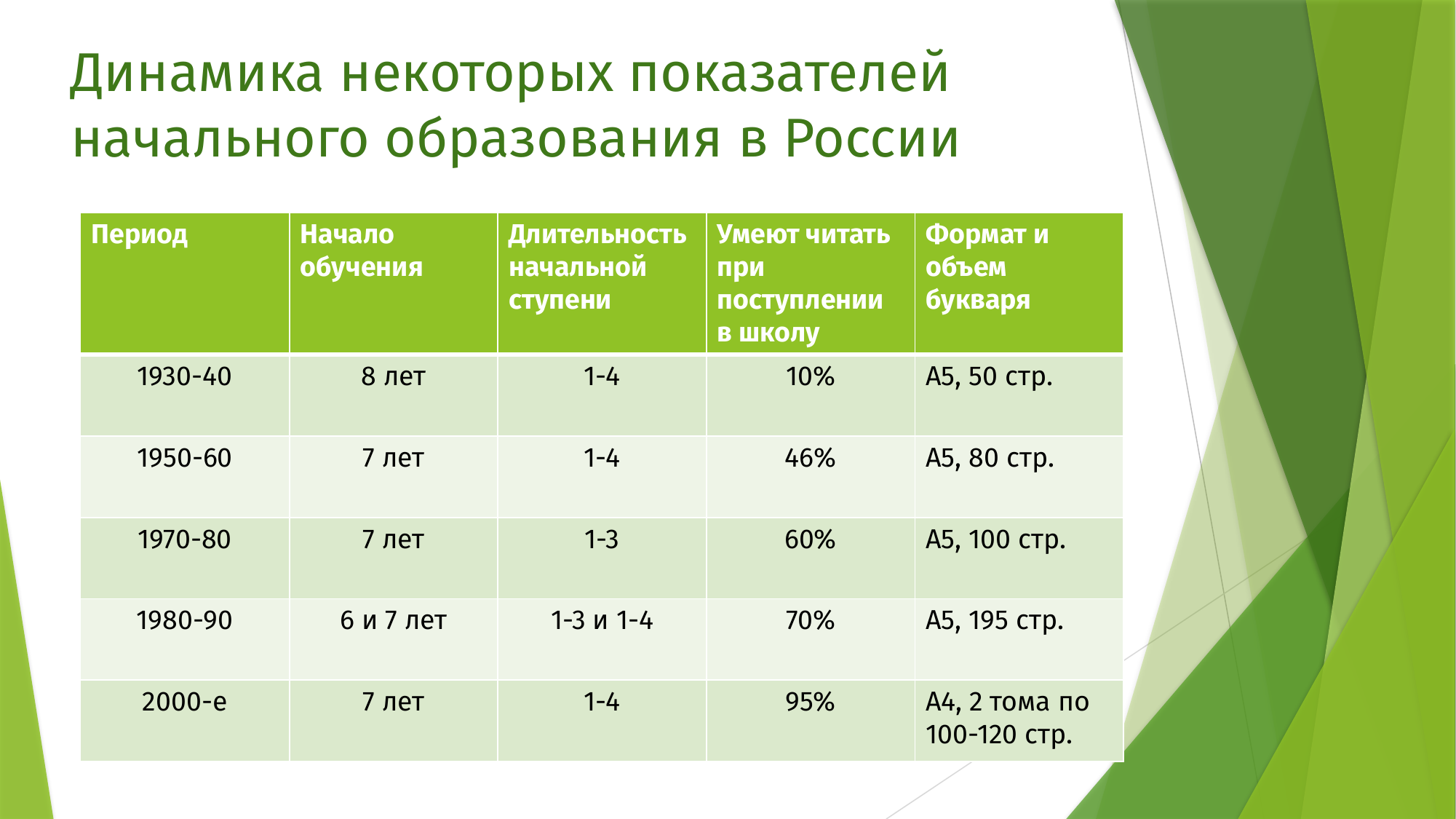

# Динамика некоторых показателей начального образования в России
| Период | Начало обучения | Длительность начальной ступени | Умеют читать при поступлении в школу | Формат и объем букваря |
| --- | --- | --- | --- | --- |
| 1930-40 | 8 лет | 1-4 | 10% | А5, 50 стр. |
| 1950-60 | 7 лет | 1-4 | 46% | А5, 80 стр. |
| 1970-80 | 7 лет | 1-3 | 60% | А5, 100 стр. |
| 1980-90 | 6 и 7 лет | 1-3 и 1-4 | 70% | А5, 195 стр. |
| 2000-е | 7 лет | 1-4 | 95% | А4, 2 тома по 100-120 стр. |